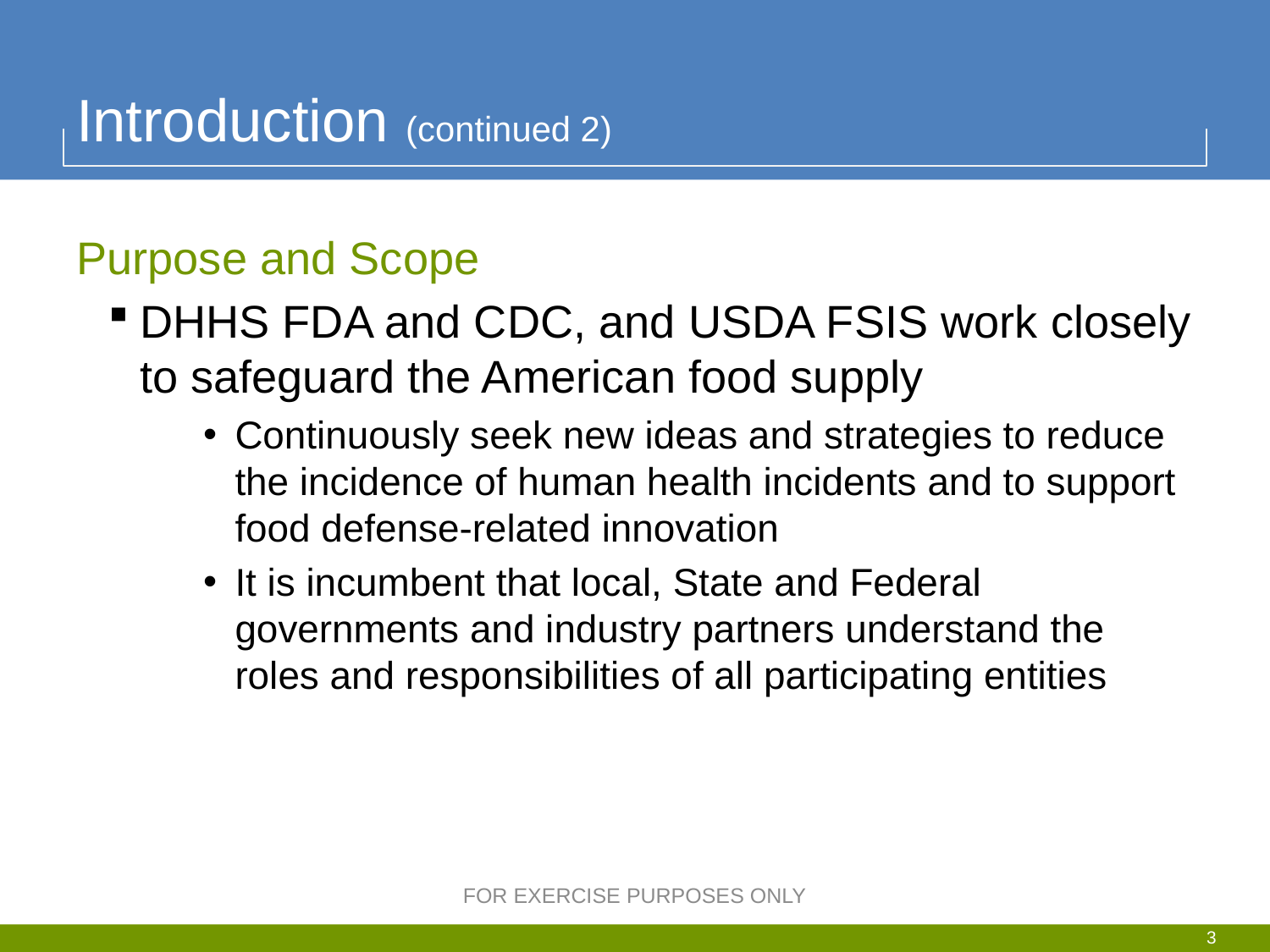

# Introduction (continued 2)
Purpose and Scope
DHHS FDA and CDC, and USDA FSIS work closely to safeguard the American food supply
Continuously seek new ideas and strategies to reduce the incidence of human health incidents and to support food defense-related innovation
It is incumbent that local, State and Federal governments and industry partners understand the roles and responsibilities of all participating entities
FOR EXERCISE PURPOSES ONLY